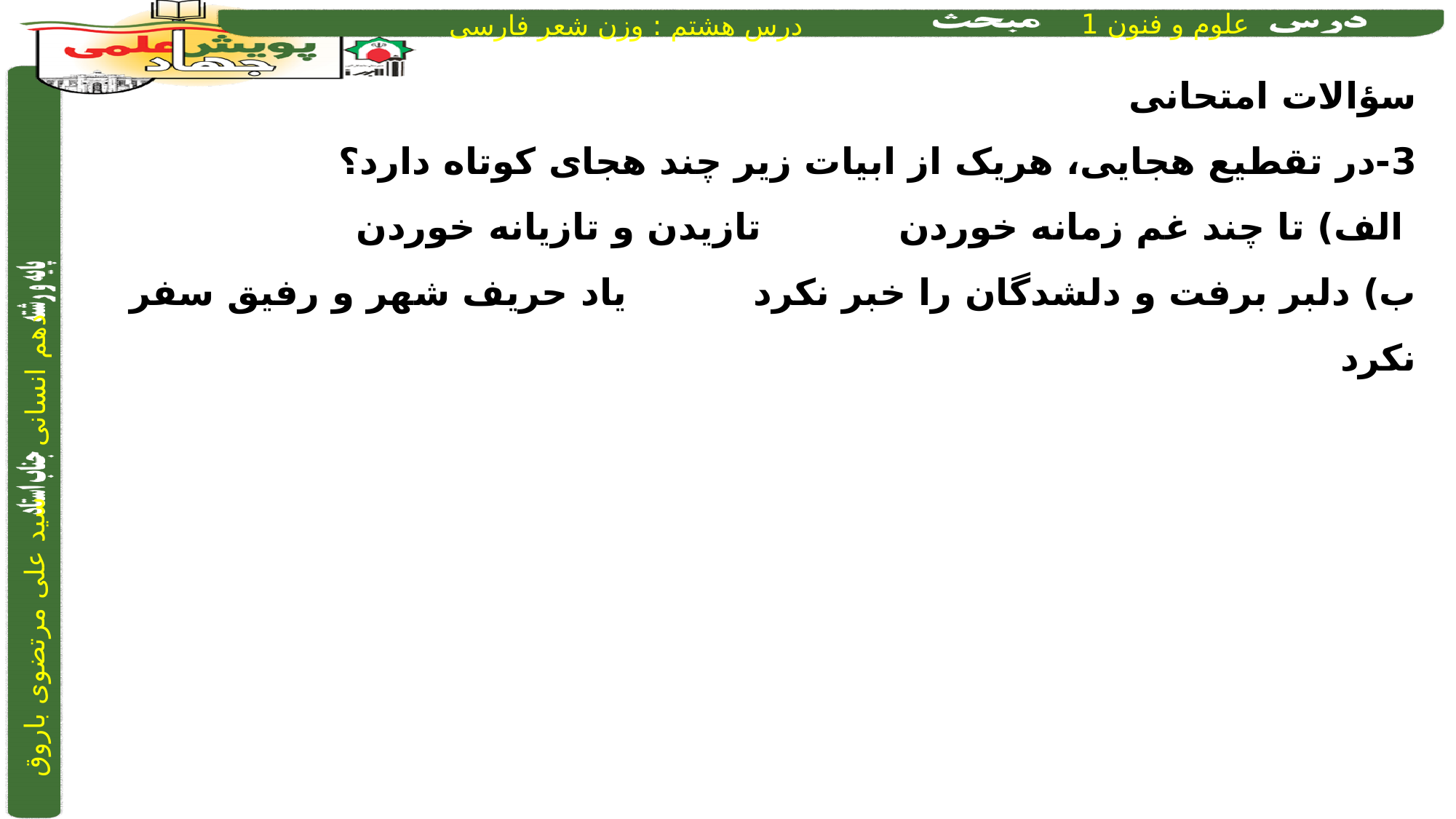

سؤالات امتحانی
3-در تقطیع هجایی، هریک از ابیات زیر چند هجای کوتاه دارد؟
 الف) تا چند غم زمانه خوردن			تازیدن و تازیانه خوردن
ب) دلبر برفت و دلشدگان را خبر نکرد 	  	  یاد حریف شهر و رفیق سفر نکرد